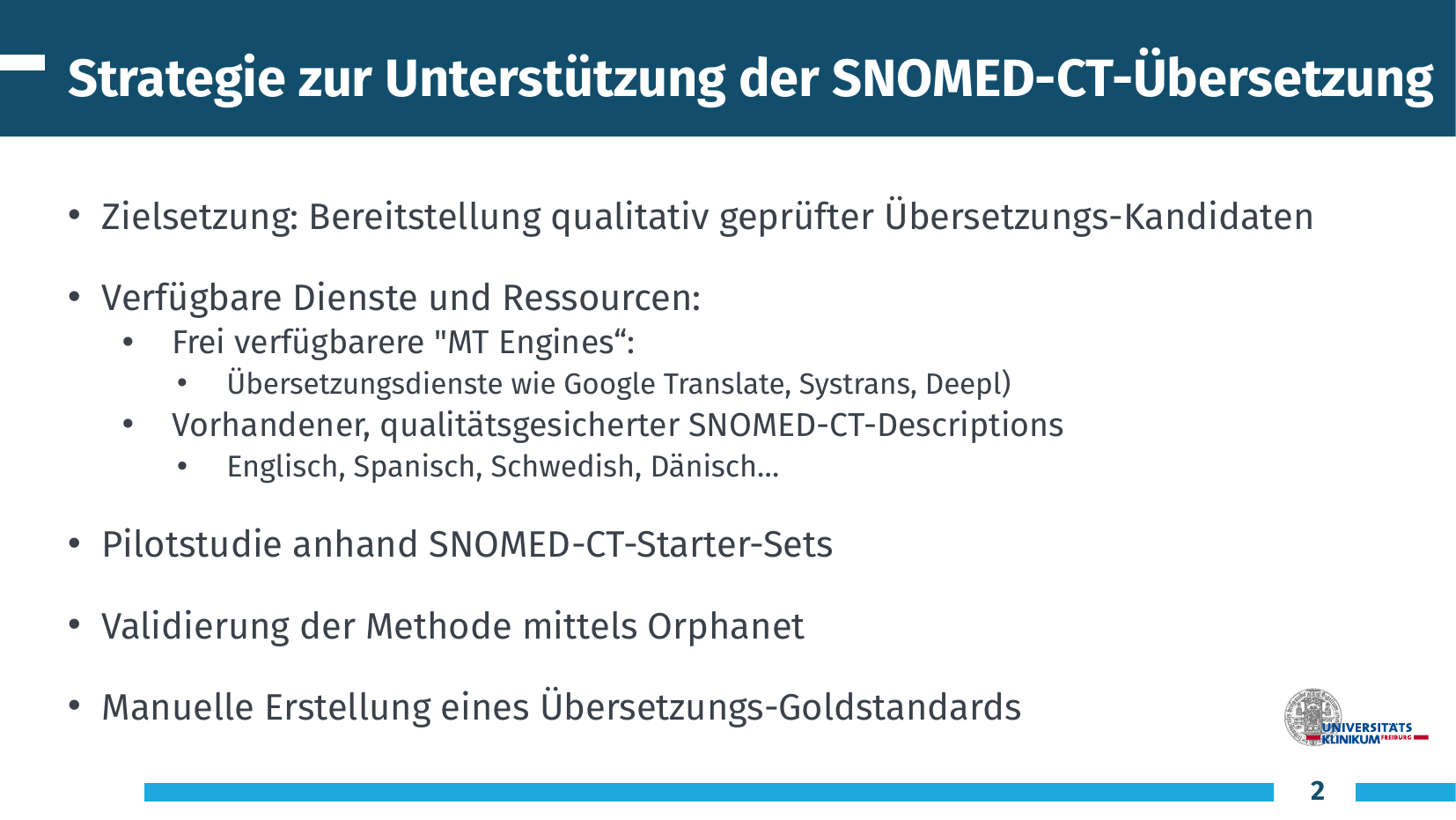

# Strategie zur Unterstützung der SNOMED-CT-Übersetzung
Zielsetzung: Bereitstellung qualitativ geprüfter Übersetzungs-Kandidaten
Verfügbare Dienste und Ressourcen:
Frei verfügbarere "MT Engines“:
Übersetzungsdienste wie Google Translate, Systrans, Deepl)
Vorhandener, qualitätsgesicherter SNOMED-CT-Descriptions
Englisch, Spanisch, Schwedish, Dänisch…
Pilotstudie anhand SNOMED-CT-Starter-Sets
Validierung der Methode mittels Orphanet
Manuelle Erstellung eines Übersetzungs-Goldstandards